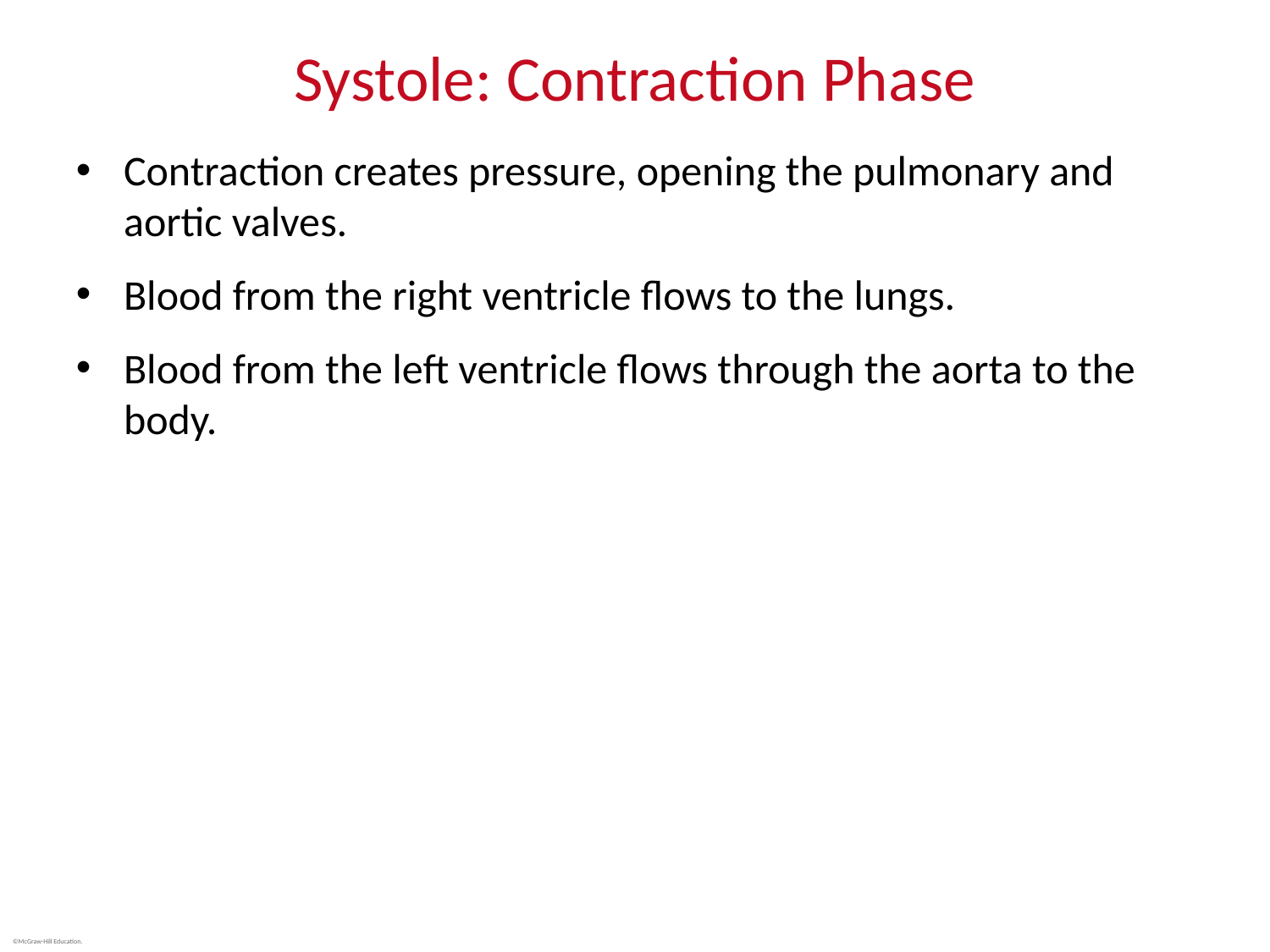

# Systole: Contraction Phase
Contraction creates pressure, opening the pulmonary and aortic valves.
Blood from the right ventricle flows to the lungs.
Blood from the left ventricle flows through the aorta to the body.